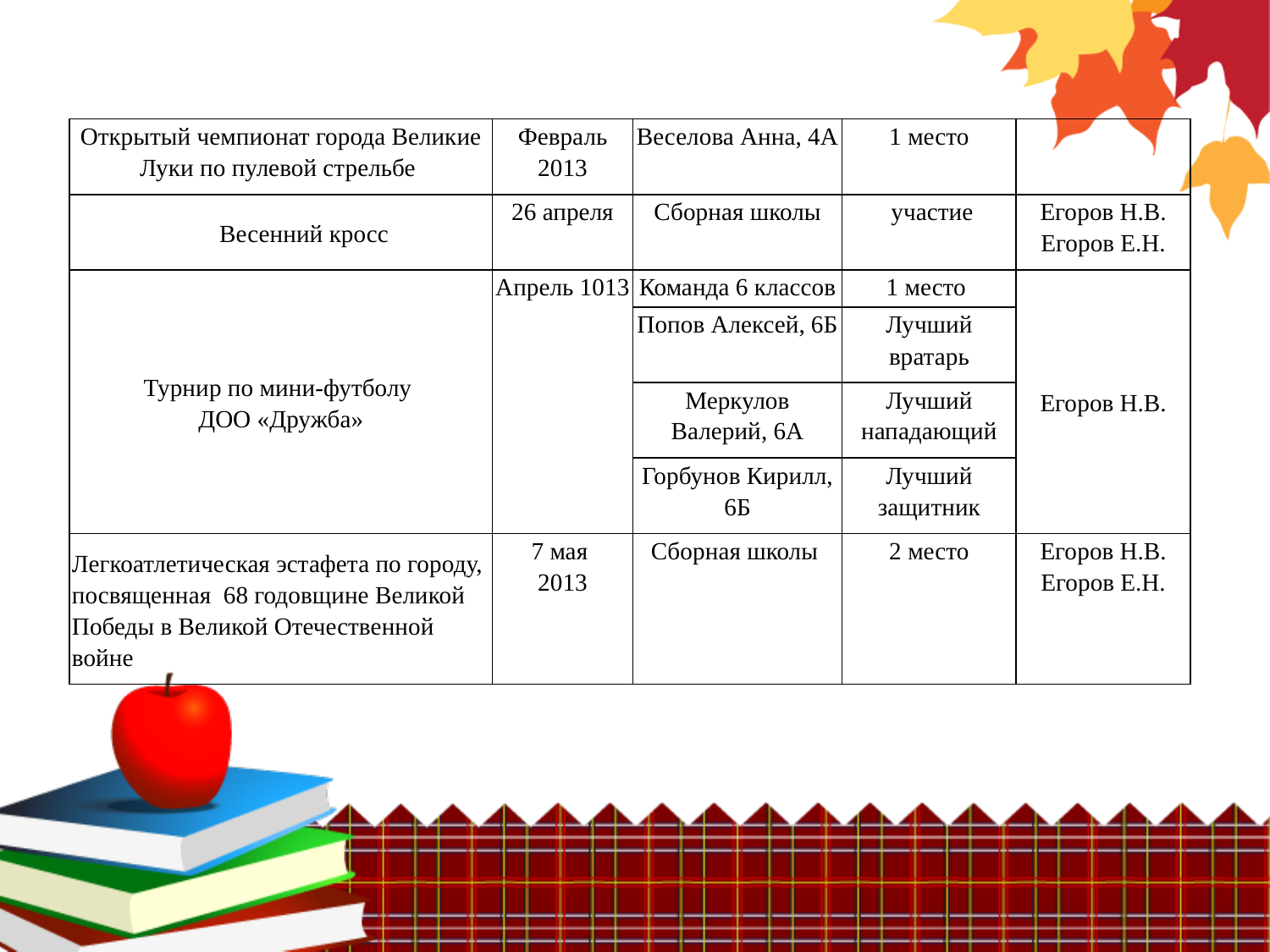

| Открытый чемпионат города Великие Луки по пулевой стрельбе | Февраль 2013 | Веселова Анна, 4А | 1 место |  |
| --- | --- | --- | --- | --- |
| Весенний кросс | 26 апреля | Сборная школы | участие | Егоров Н.В. Егоров Е.Н. |
| Турнир по мини-футболу ДОО «Дружба» | Апрель 1013 | Команда 6 классов | 1 место | Егоров Н.В. |
|  |  | Попов Алексей, 6Б | Лучший вратарь |  |
|  |  | Меркулов Валерий, 6А | Лучший нападающий |  |
|  |  | Горбунов Кирилл, 6Б | Лучший защитник |  |
| Легкоатлетическая эстафета по городу, посвященная 68 годовщине Великой Победы в Великой Отечественной войне | 7 мая 2013 | Сборная школы | 2 место | Егоров Н.В. Егоров Е.Н. |